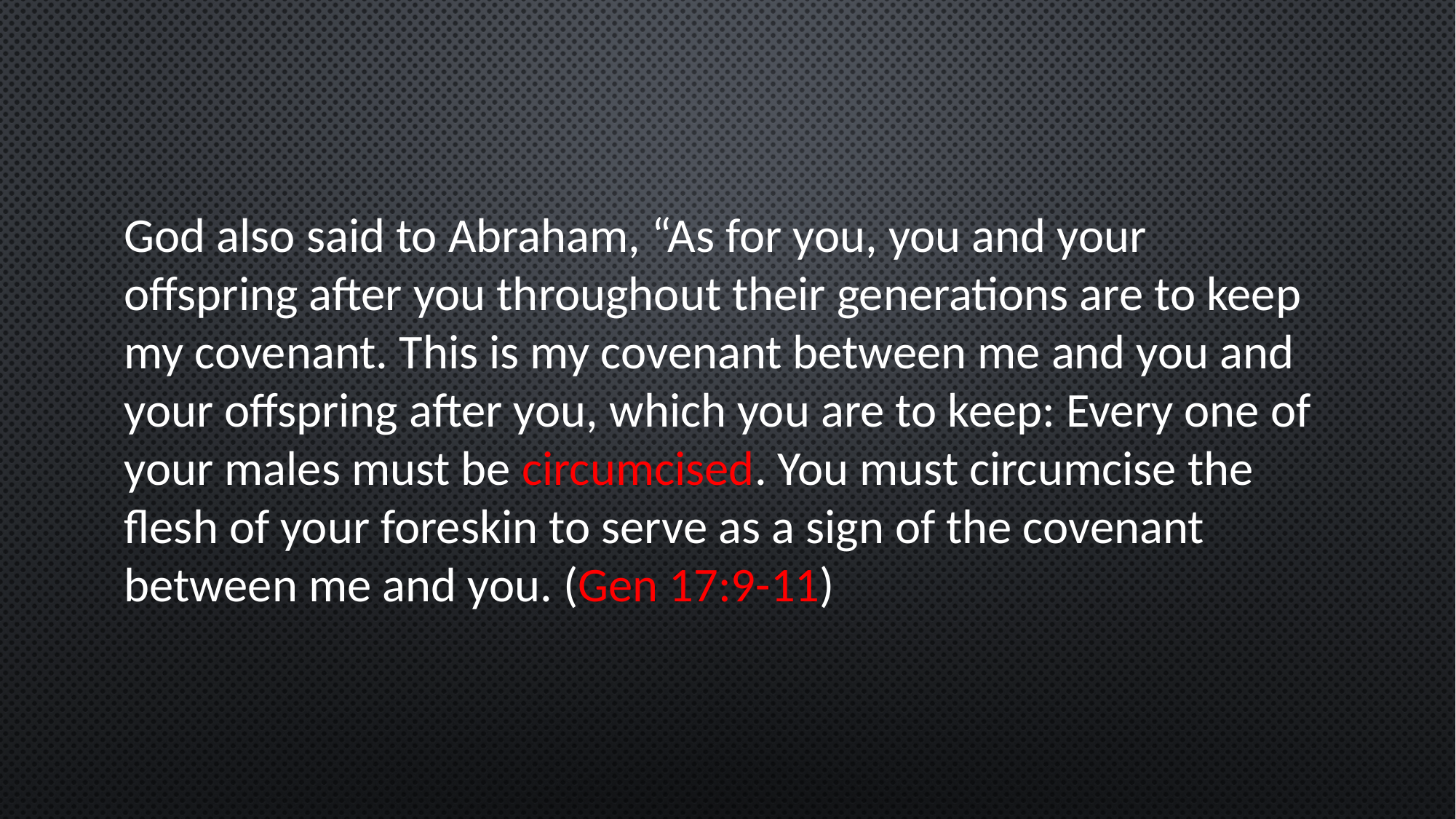

God also said to Abraham, “As for you, you and your offspring after you throughout their generations are to keep my covenant. This is my covenant between me and you and your offspring after you, which you are to keep: Every one of your males must be circumcised. You must circumcise the flesh of your foreskin to serve as a sign of the covenant between me and you. (Gen 17:9-11)